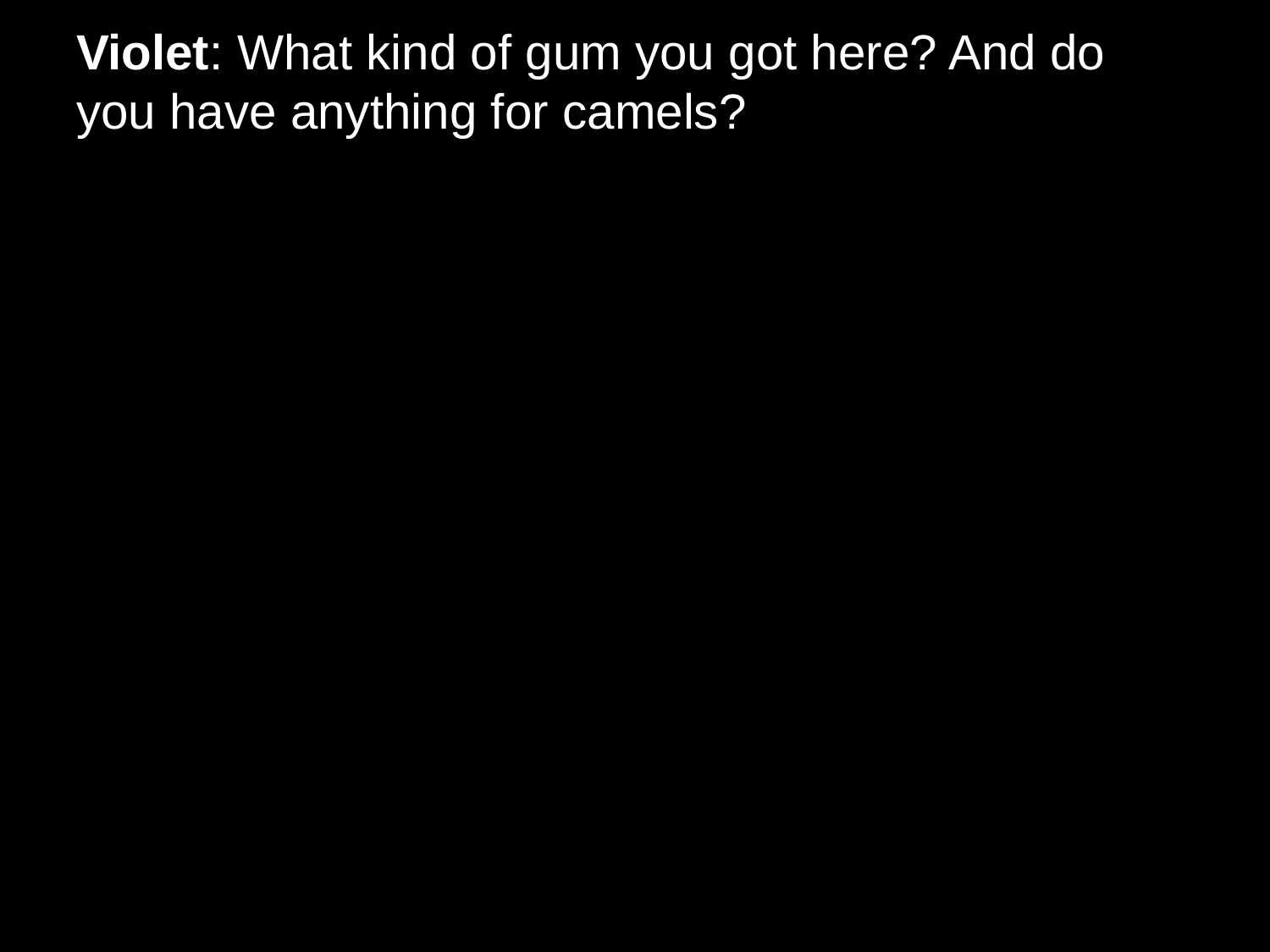

# Violet: What kind of gum you got here? And do you have anything for camels?